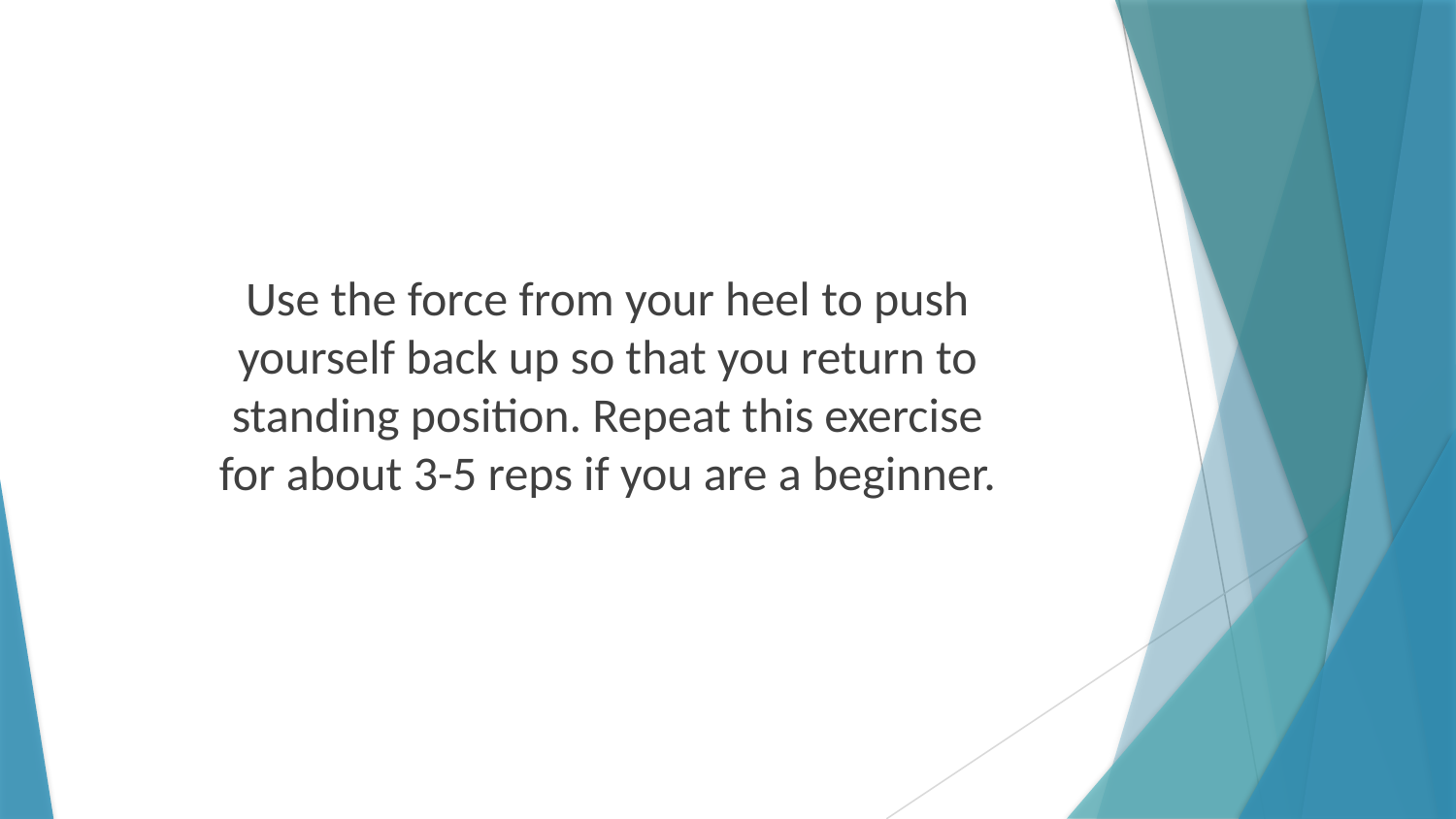

Use the force from your heel to push yourself back up so that you return to standing position. Repeat this exercise for about 3-5 reps if you are a beginner.